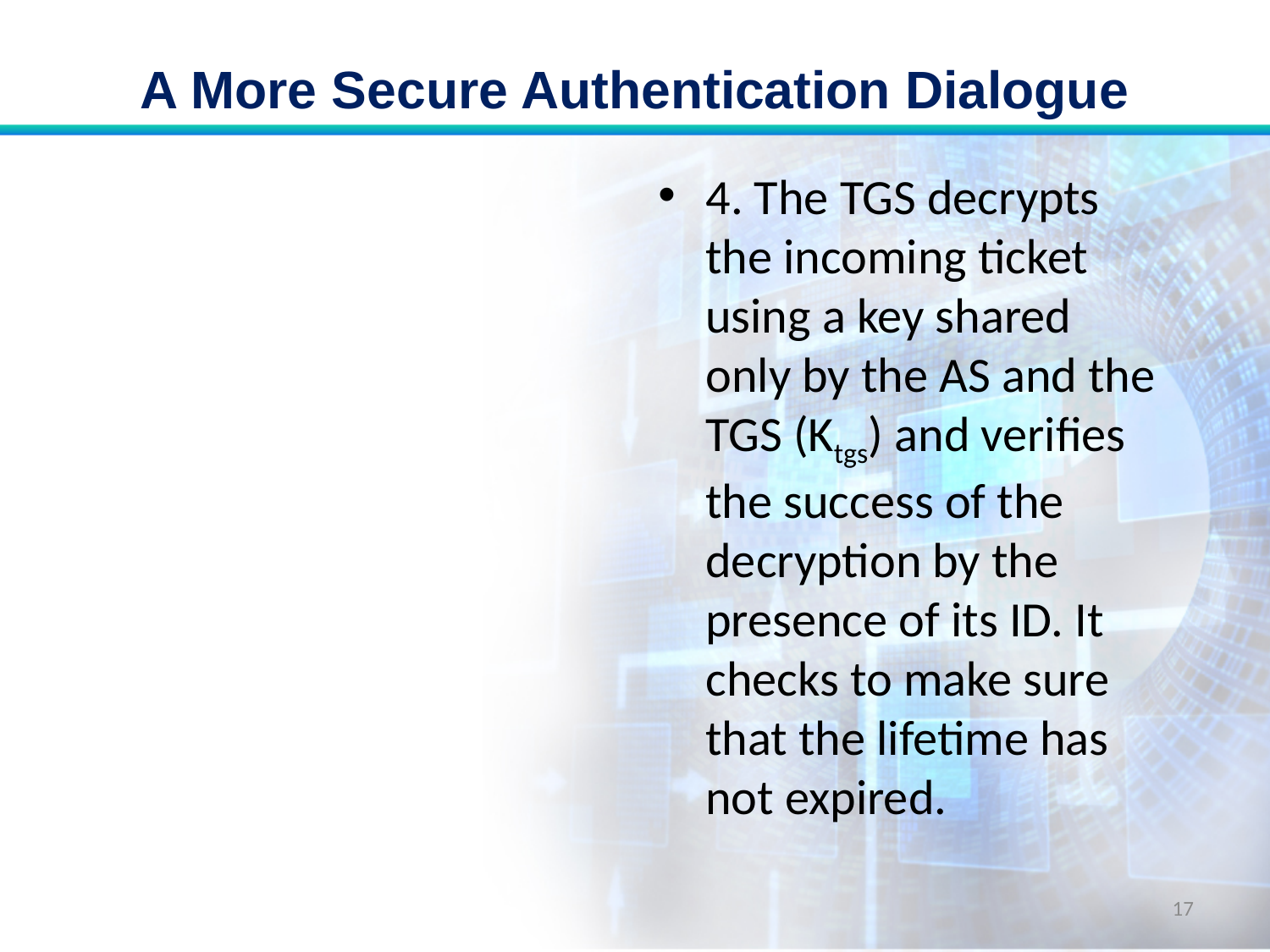

# A More Secure Authentication Dialogue
4. The TGS decrypts the incoming ticket using a key shared only by the AS and the TGS (Ktgs) and verifies the success of the decryption by the presence of its ID. It checks to make sure that the lifetime has not expired.
17